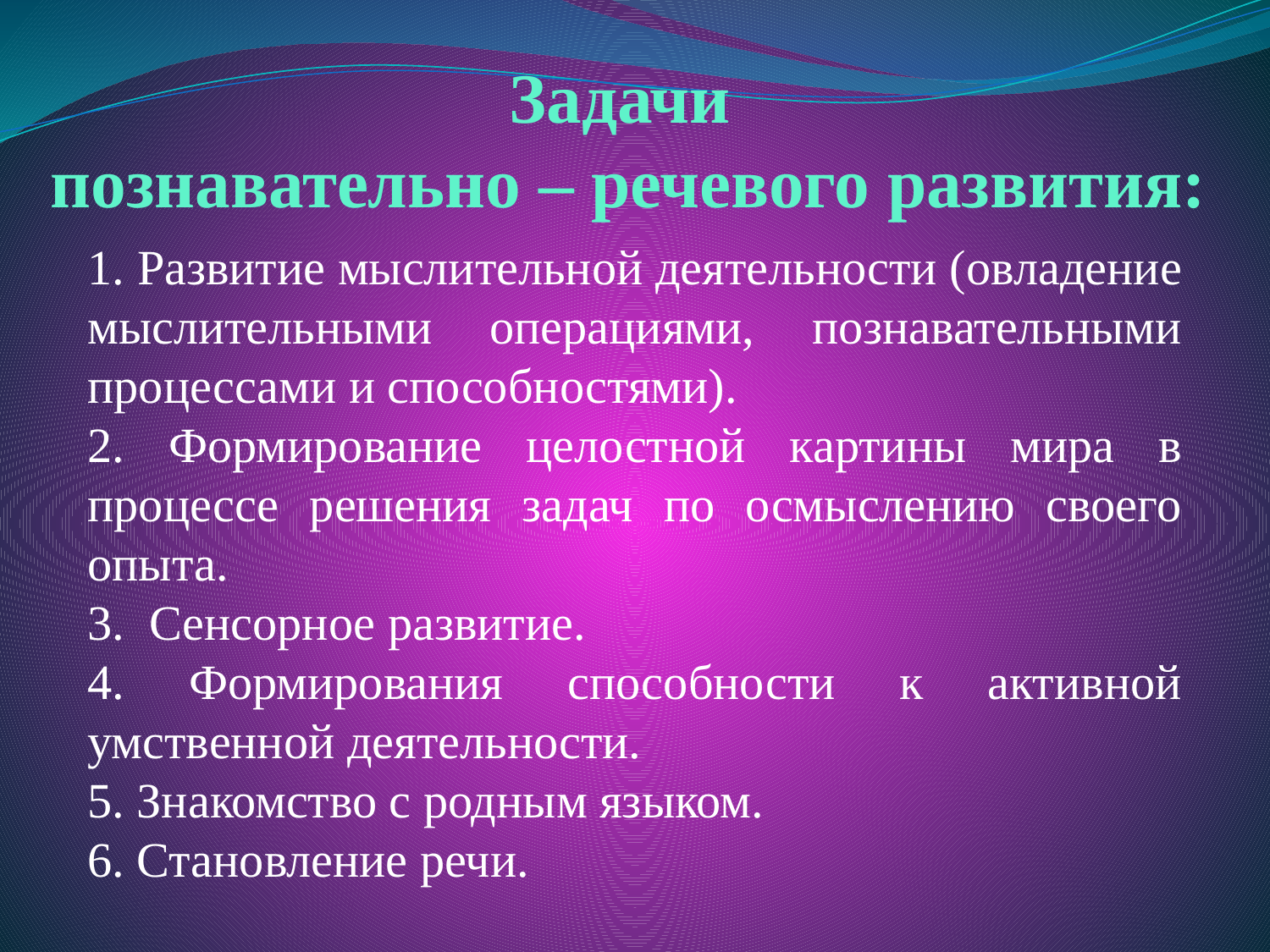

Задачи
 познавательно – речевого развития:
1. Развитие мыслительной деятельности (овладение мыслительными операциями, познавательными процессами и способностями).
2. Формирование целостной картины мира в процессе решения задач по осмыслению своего опыта.
3.  Сенсорное развитие.
4. Формирования способности к активной умственной деятельности.
5. Знакомство с родным языком.
6. Становление речи.